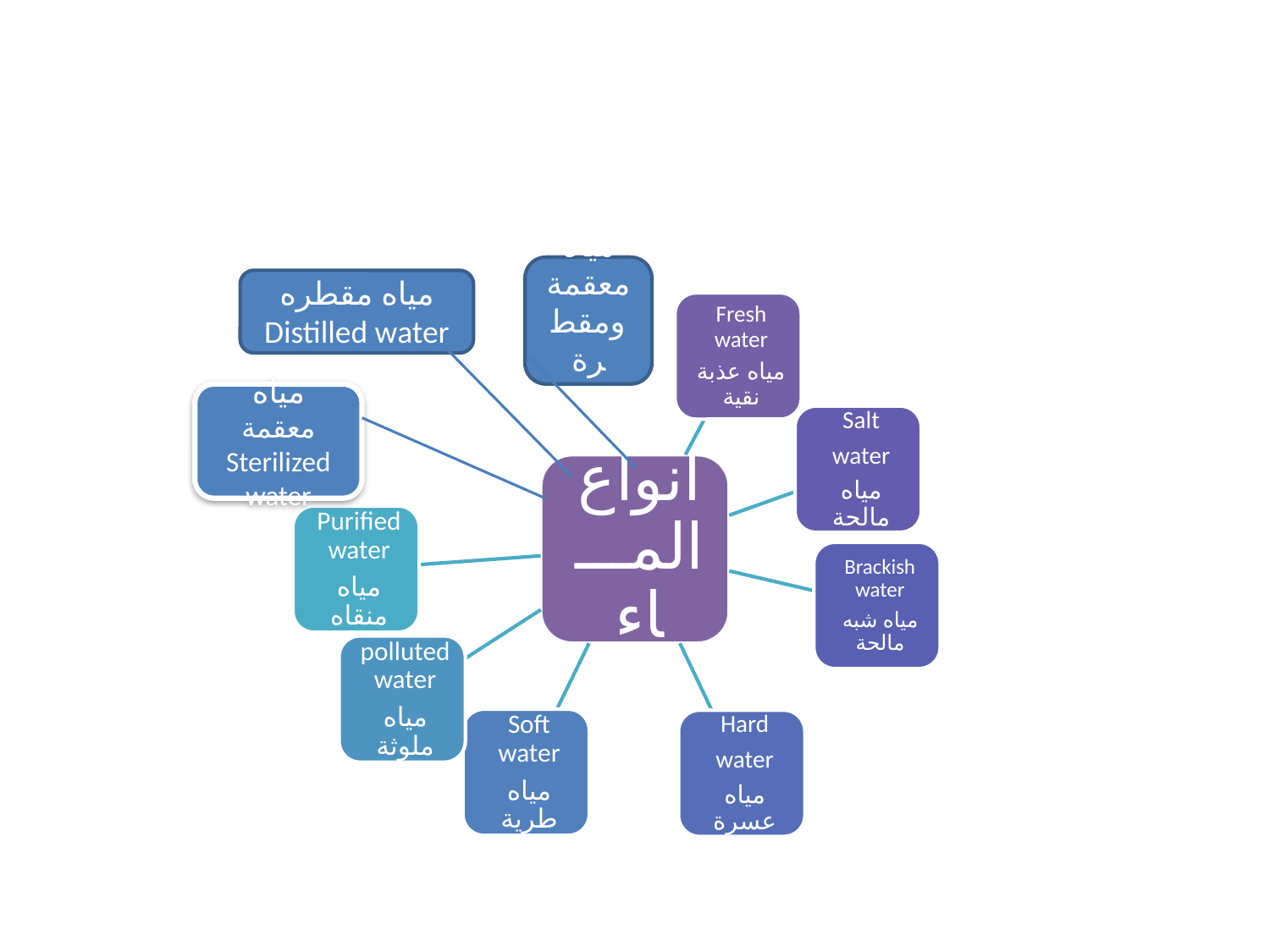

#
أنواع المـــاء
Fresh water
مياه عذبة نقية
Salt
water
مياه مالحة
Brackish water
مياه شبه مالحة
Hard
water
مياه عسرة
Soft water
مياه طرية
polluted water
مياه ملوثة
Purified water
مياه منقاه
مياه معقمة ومقطرة

مياه مقطره
Distilled water
مياه معقمة
Sterilized water